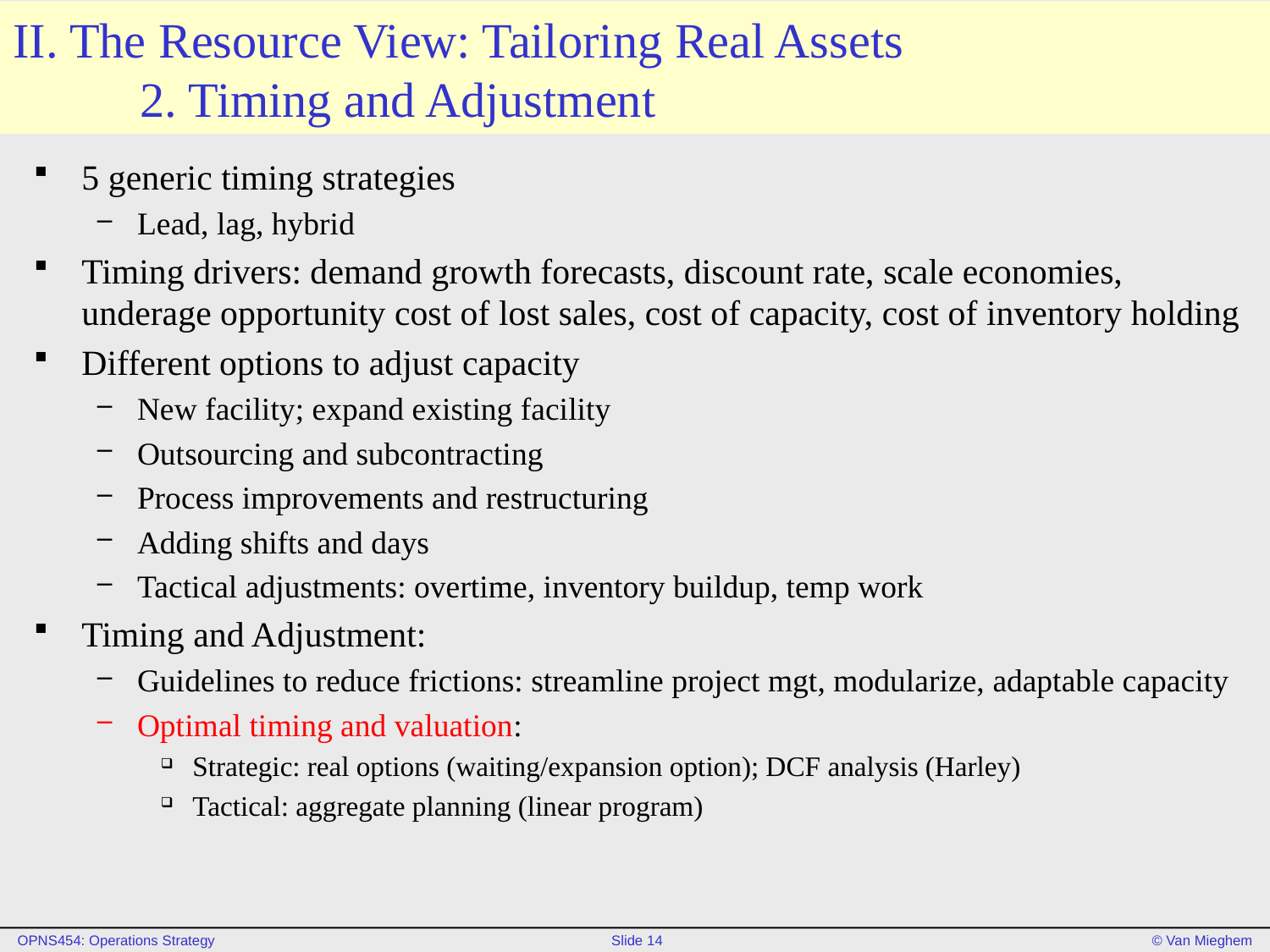

# II. The Resource View: Tailoring Real Assets 2. Timing and Adjustment
5 generic timing strategies
Lead, lag, hybrid
Timing drivers: demand growth forecasts, discount rate, scale economies, underage opportunity cost of lost sales, cost of capacity, cost of inventory holding
Different options to adjust capacity
New facility; expand existing facility
Outsourcing and subcontracting
Process improvements and restructuring
Adding shifts and days
Tactical adjustments: overtime, inventory buildup, temp work
Timing and Adjustment:
Guidelines to reduce frictions: streamline project mgt, modularize, adaptable capacity
Optimal timing and valuation:
Strategic: real options (waiting/expansion option); DCF analysis (Harley)
Tactical: aggregate planning (linear program)